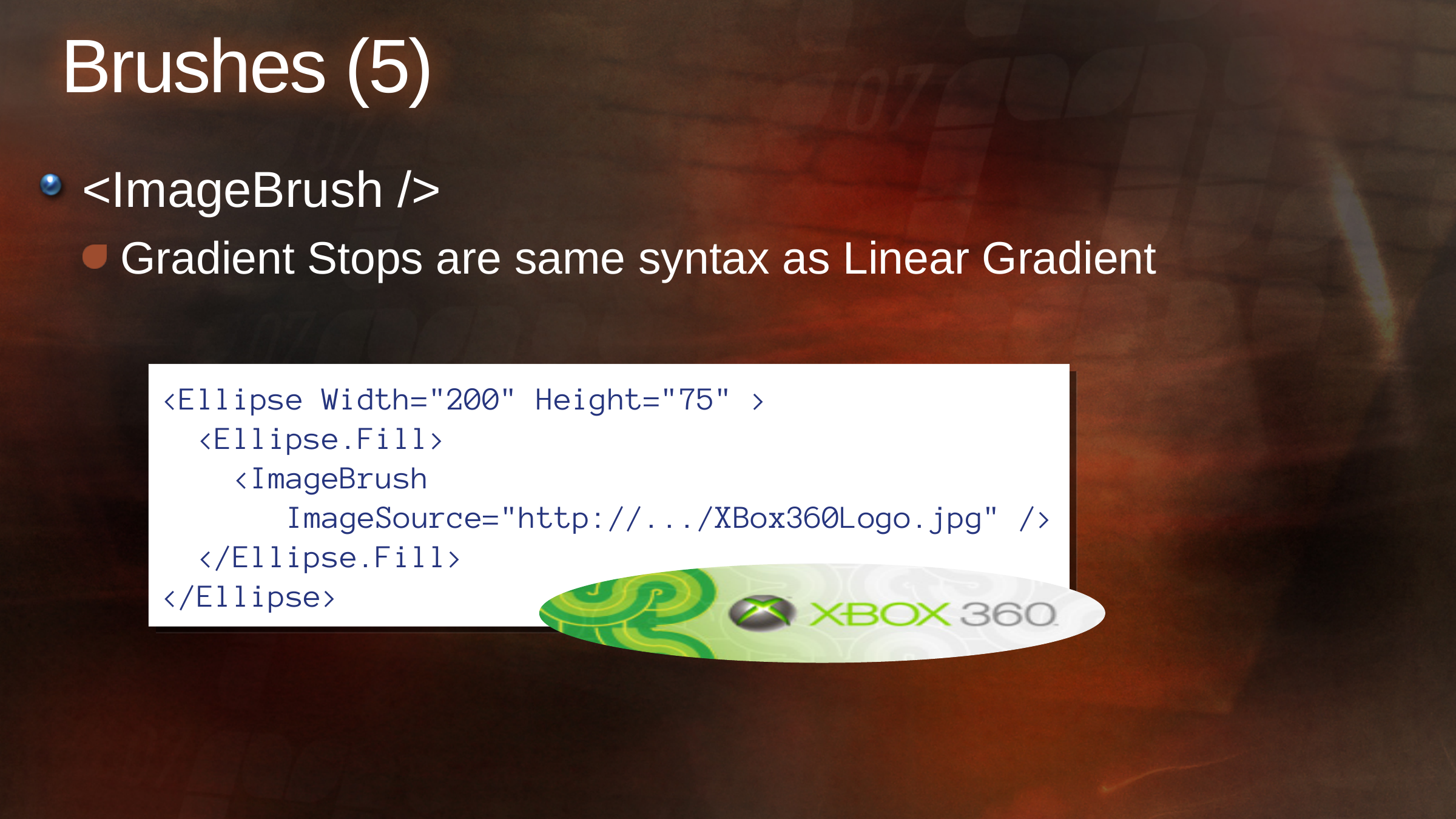

# Brushes (5)
<ImageBrush />
Gradient Stops are same syntax as Linear Gradient

<Ellipse Width="200" Height="75" >
  <Ellipse.Fill>
    <ImageBrush
       ImageSource="http://.../XBox360Logo.jpg" />
  </Ellipse.Fill>
</Ellipse>